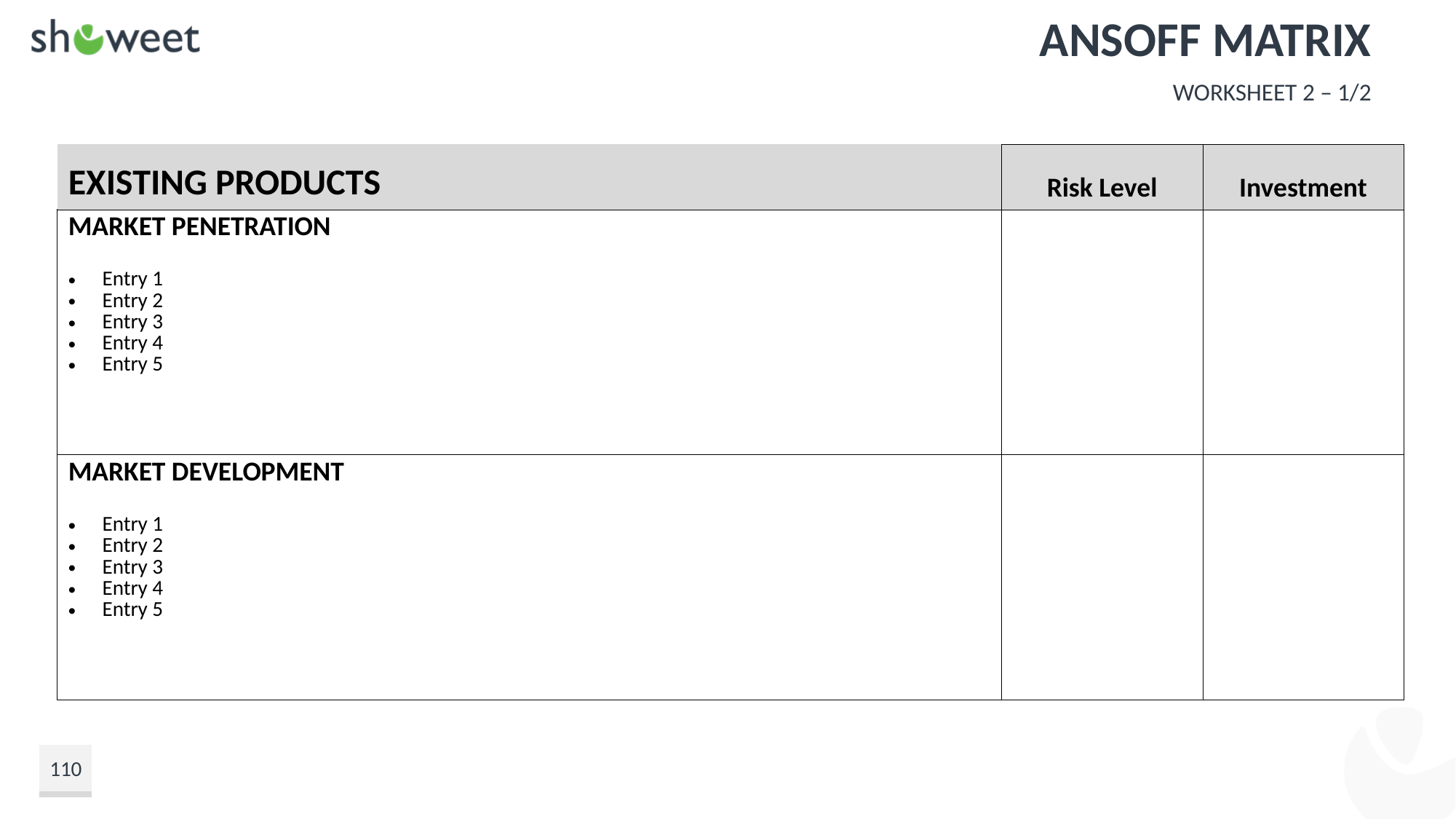

# Ansoff Matrix
Worksheet 2 – 1/2
| EXISTING PRODUCTS | Risk Level | Investment |
| --- | --- | --- |
| MARKET PENETRATION Entry 1 Entry 2 Entry 3 Entry 4 Entry 5 |  |  |
| MARKET DEVELOPMENT Entry 1 Entry 2 Entry 3 Entry 4 Entry 5 |  |  |
110